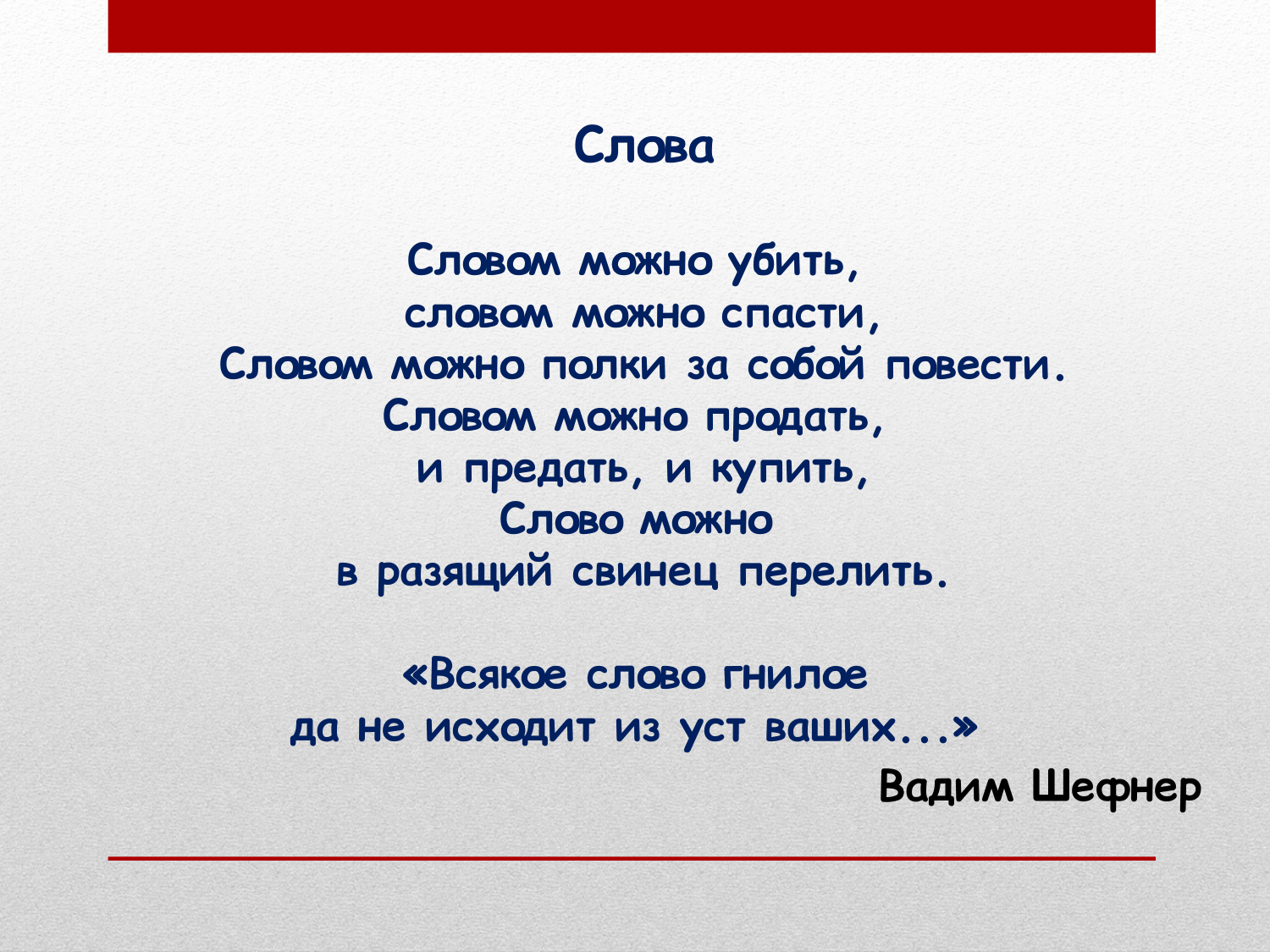

Слова

Словом можно убить,
словом можно спасти,
Словом можно полки за собой повести.
Словом можно продать,
и предать, и купить,
Слово можно
в разящий свинец перелить.

«Всякое слово гнилое
да не исходит из уст ваших...»
Вадим Шефнер